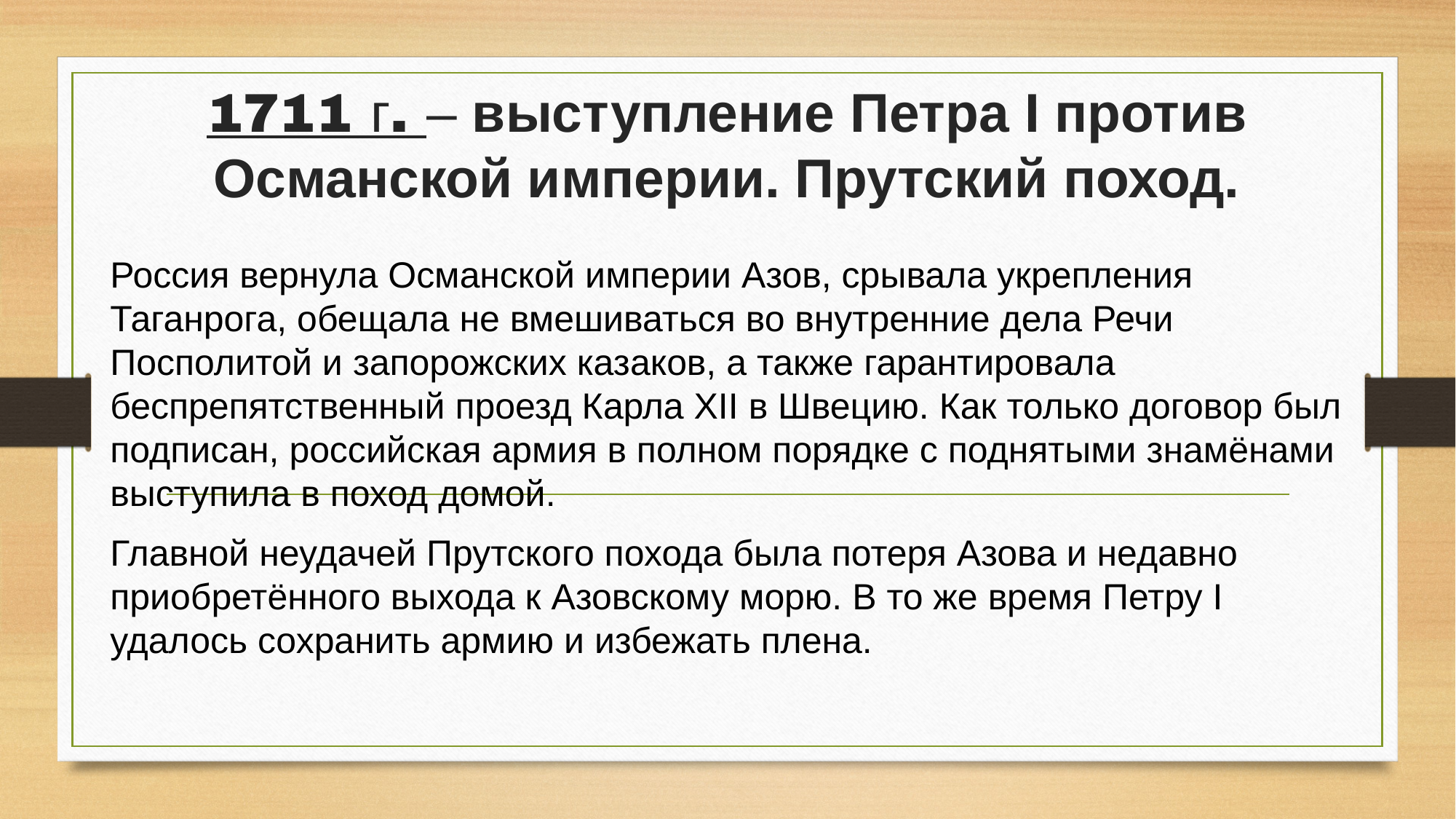

# 1711 г. – выступление Петра I против Османской империи. Прутский поход.
Россия вернула Османской империи Азов, срывала укрепления Таганрога, обещала не вмешиваться во внутренние дела Речи Посполитой и запорожских казаков, а также гарантировала беспрепятственный проезд Карла XII в Швецию. Как только договор был подписан, российская армия в полном порядке с поднятыми знамёнами выступила в поход домой.
Главной неудачей Прутского похода была потеря Азова и недавно приобретённого выхода к Азовскому морю. В то же время Петру I удалось сохранить армию и избежать плена.